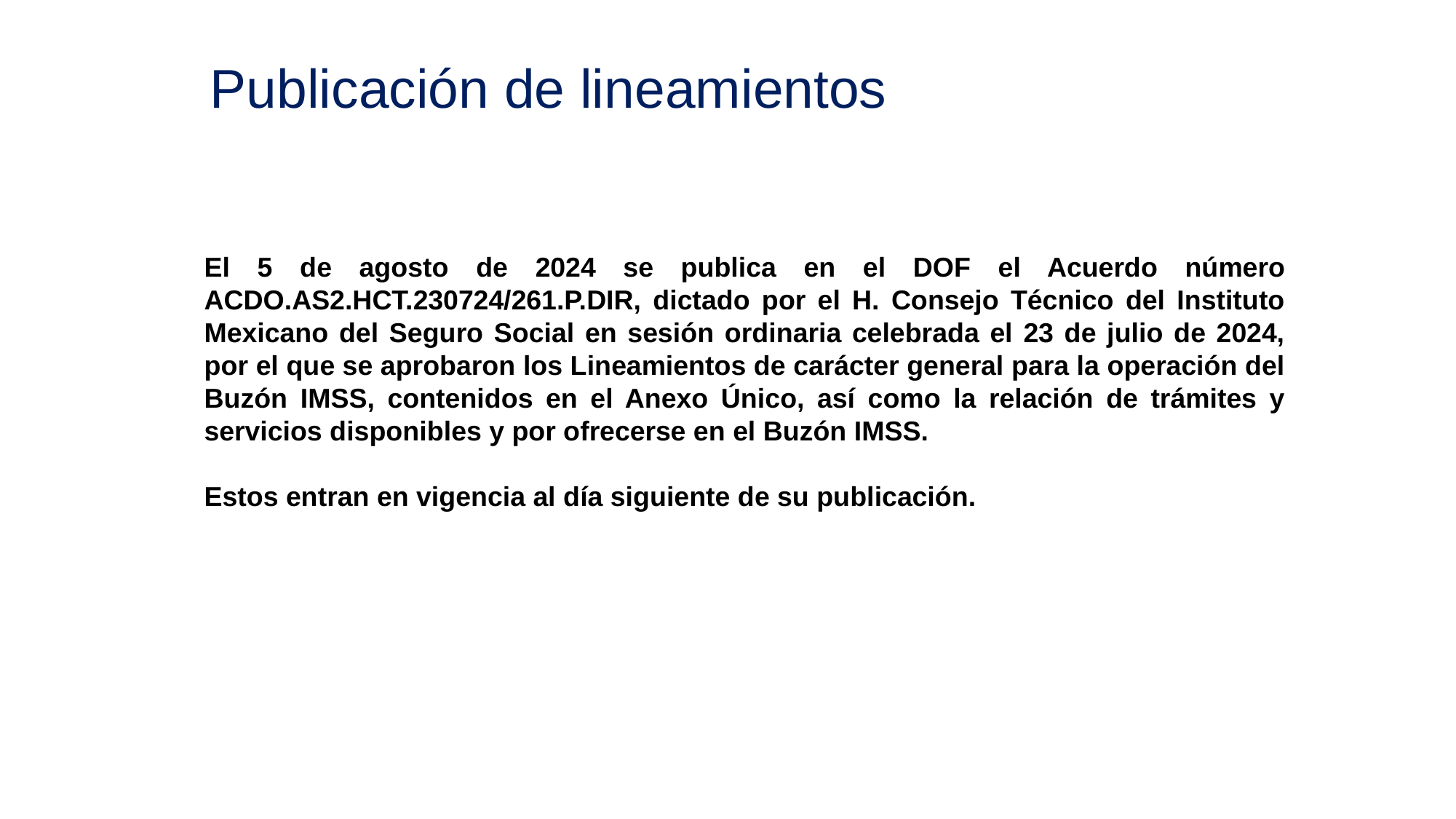

# Publicación de lineamientos
El 5 de agosto de 2024 se publica en el DOF el Acuerdo número ACDO.AS2.HCT.230724/261.P.DIR, dictado por el H. Consejo Técnico del Instituto Mexicano del Seguro Social en sesión ordinaria celebrada el 23 de julio de 2024, por el que se aprobaron los Lineamientos de carácter general para la operación del Buzón IMSS, contenidos en el Anexo Único, así como la relación de trámites y servicios disponibles y por ofrecerse en el Buzón IMSS.

Estos entran en vigencia al día siguiente de su publicación.